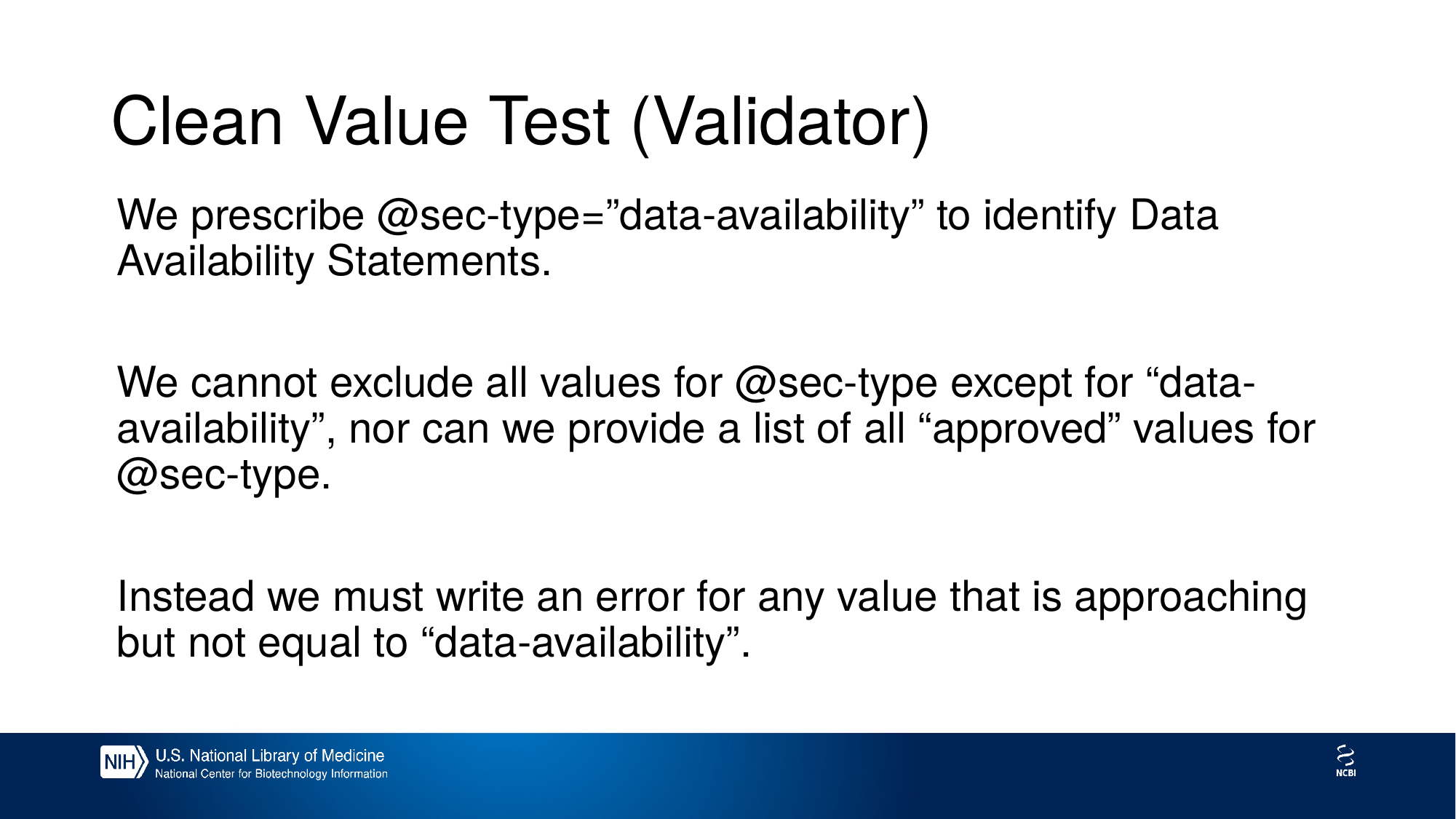

# Clean Value Test (Validator)
We prescribe @sec-type=”data-availability” to identify Data Availability Statements.

We cannot exclude all values for @sec-type except for “data-availability”, nor can we provide a list of all “approved” values for @sec-type.

Instead we must write an error for any value that is approaching but not equal to “data-availability”.